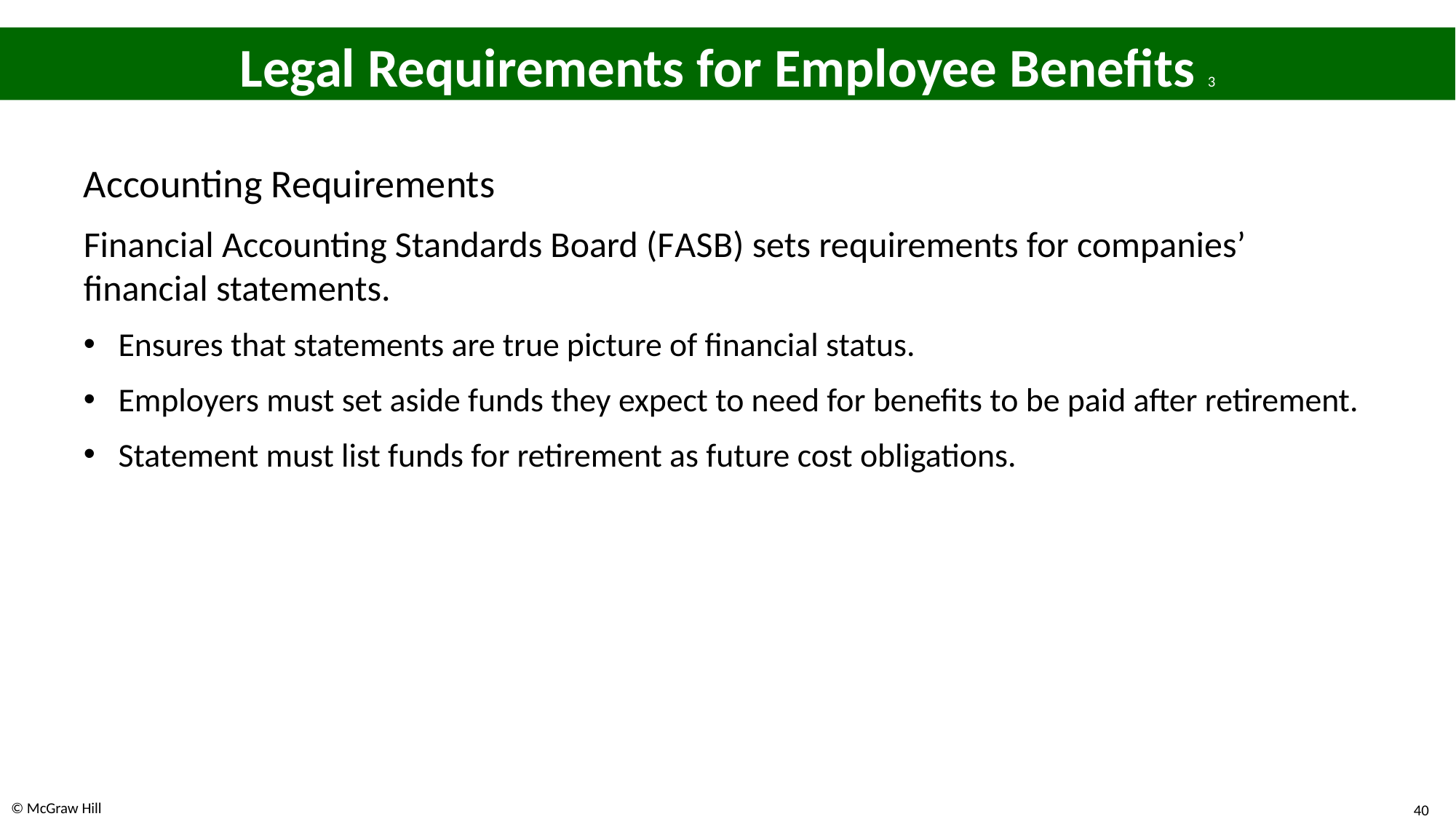

# Legal Requirements for Employee Benefits 3
Accounting Requirements
Financial Accounting Standards Board (F A S B) sets requirements for companies’ financial statements.
Ensures that statements are true picture of financial status.
Employers must set aside funds they expect to need for benefits to be paid after retirement.
Statement must list funds for retirement as future cost obligations.